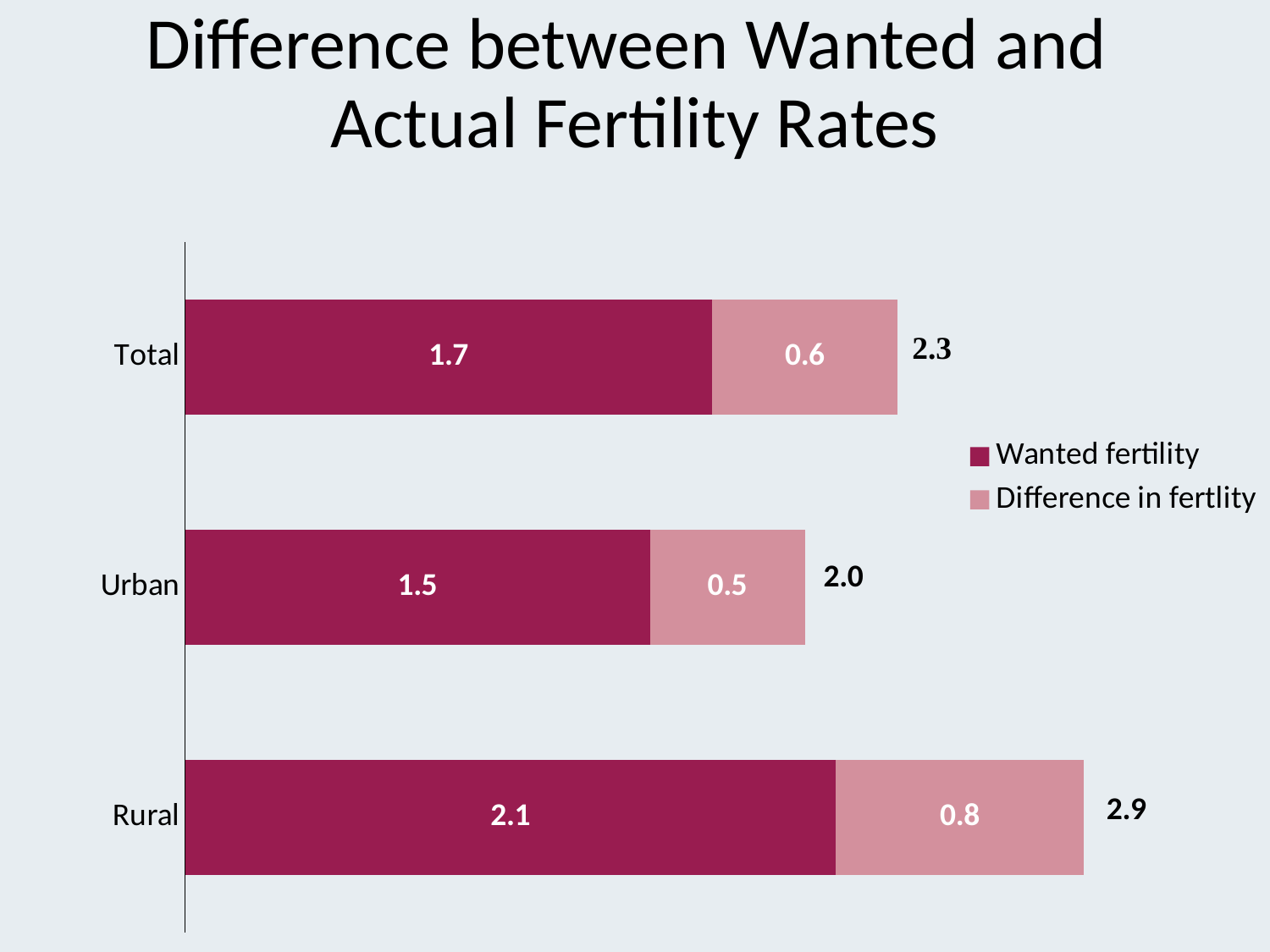

# Difference between Wanted and Actual Fertility Rates

### Chart

| Category | Wanted fertility | Difference in fertlity |
|---|---|---|
| Rural | 2.1 | 0.7999999999999998 |
| Urban | 1.5 | 0.5 |
| Total | 1.7 | 0.5999999999999999 |